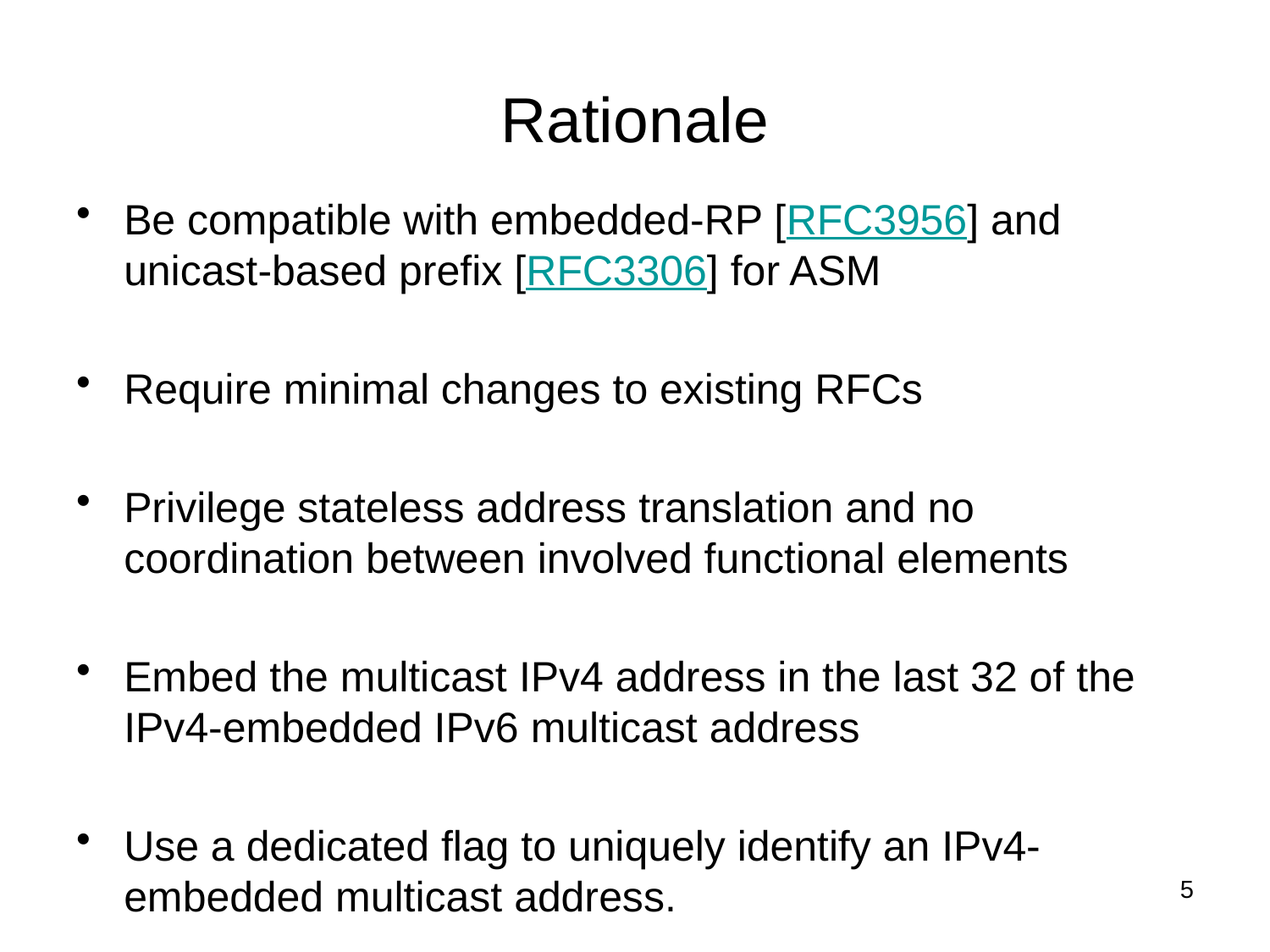

Rationale
Be compatible with embedded-RP [RFC3956] and unicast-based prefix [RFC3306] for ASM

Require minimal changes to existing RFCs

Privilege stateless address translation and no coordination between involved functional elements

Embed the multicast IPv4 address in the last 32 of the IPv4-embedded IPv6 multicast address

Use a dedicated flag to uniquely identify an IPv4-embedded multicast address.

5